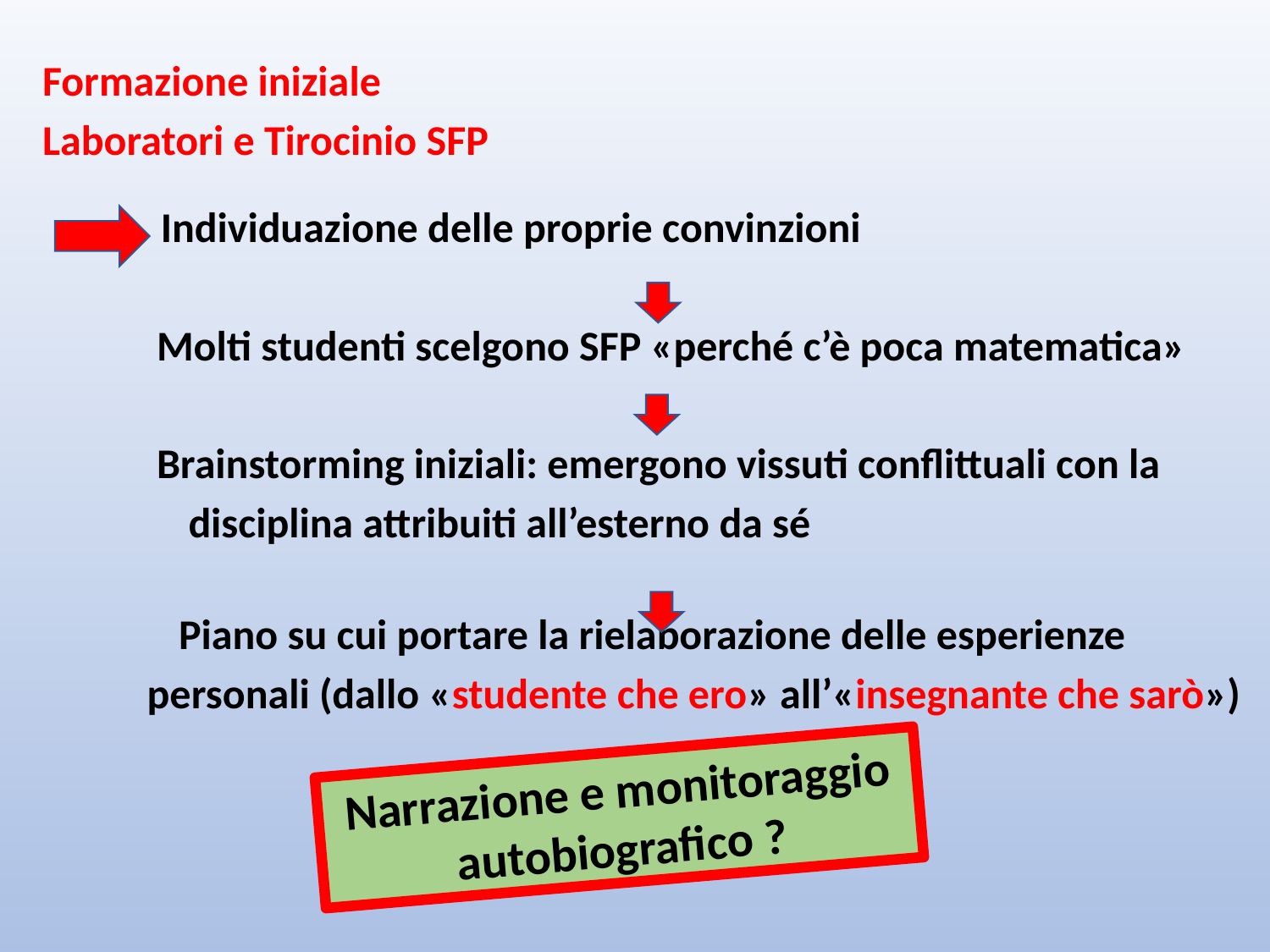

Formazione iniziale
Laboratori e Tirocinio SFP

              Individuazione delle proprie convinzioni

            Molti studenti scelgono SFP «perché c’è poca matematica»

            Brainstorming iniziali: emergono vissuti conflittuali con la
	  disciplina attribuiti all’esterno da sé

	 Piano su cui portare la rielaborazione delle esperienze
           personali (dallo «studente che ero» all’«insegnante che sarò»)

Narrazione e monitoraggio autobiografico ?